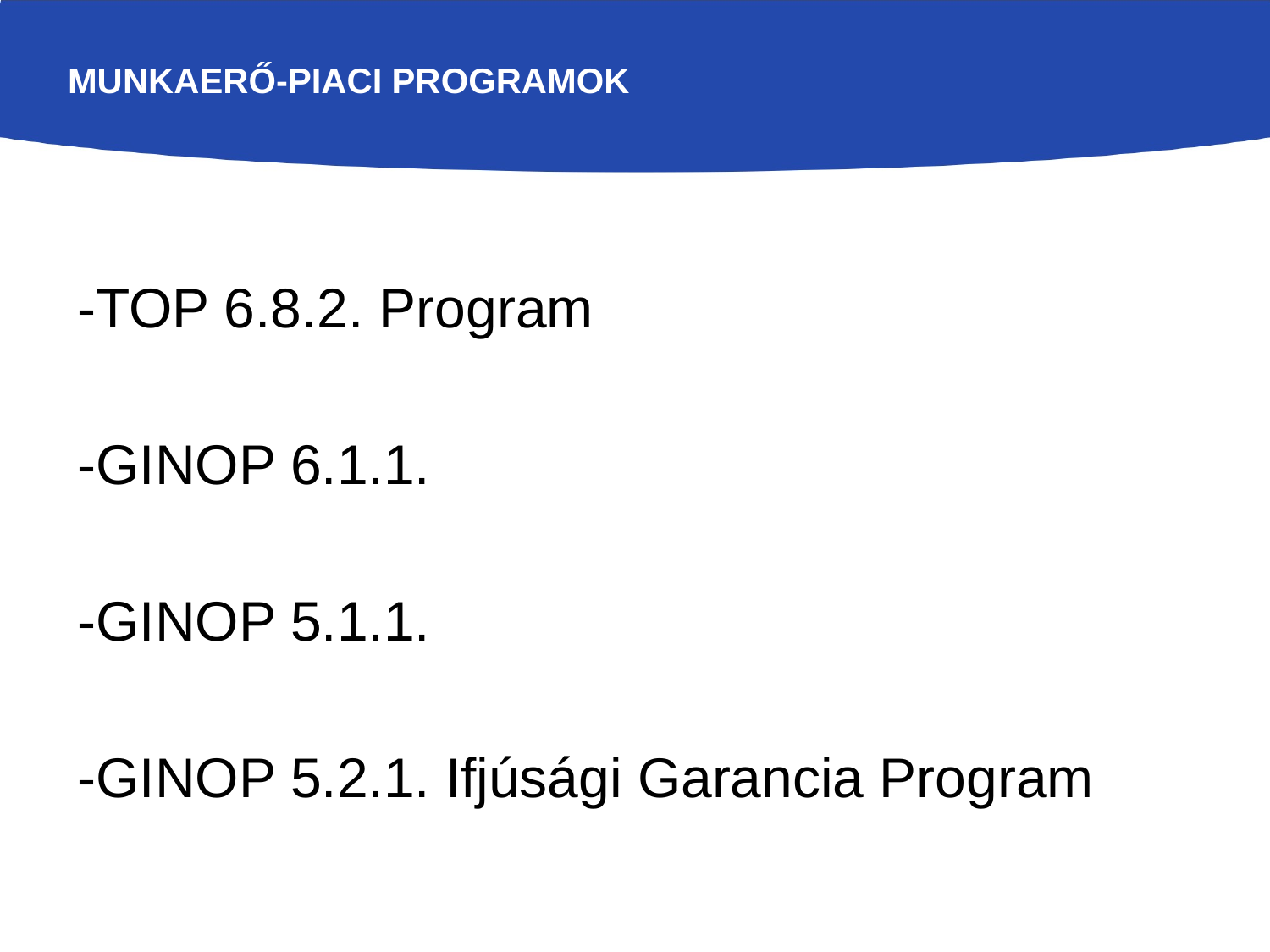

# Munkaerő-piaci programok
-TOP 6.8.2. Program

-GINOP 6.1.1.

-GINOP 5.1.1.

-GINOP 5.2.1. Ifjúsági Garancia Program